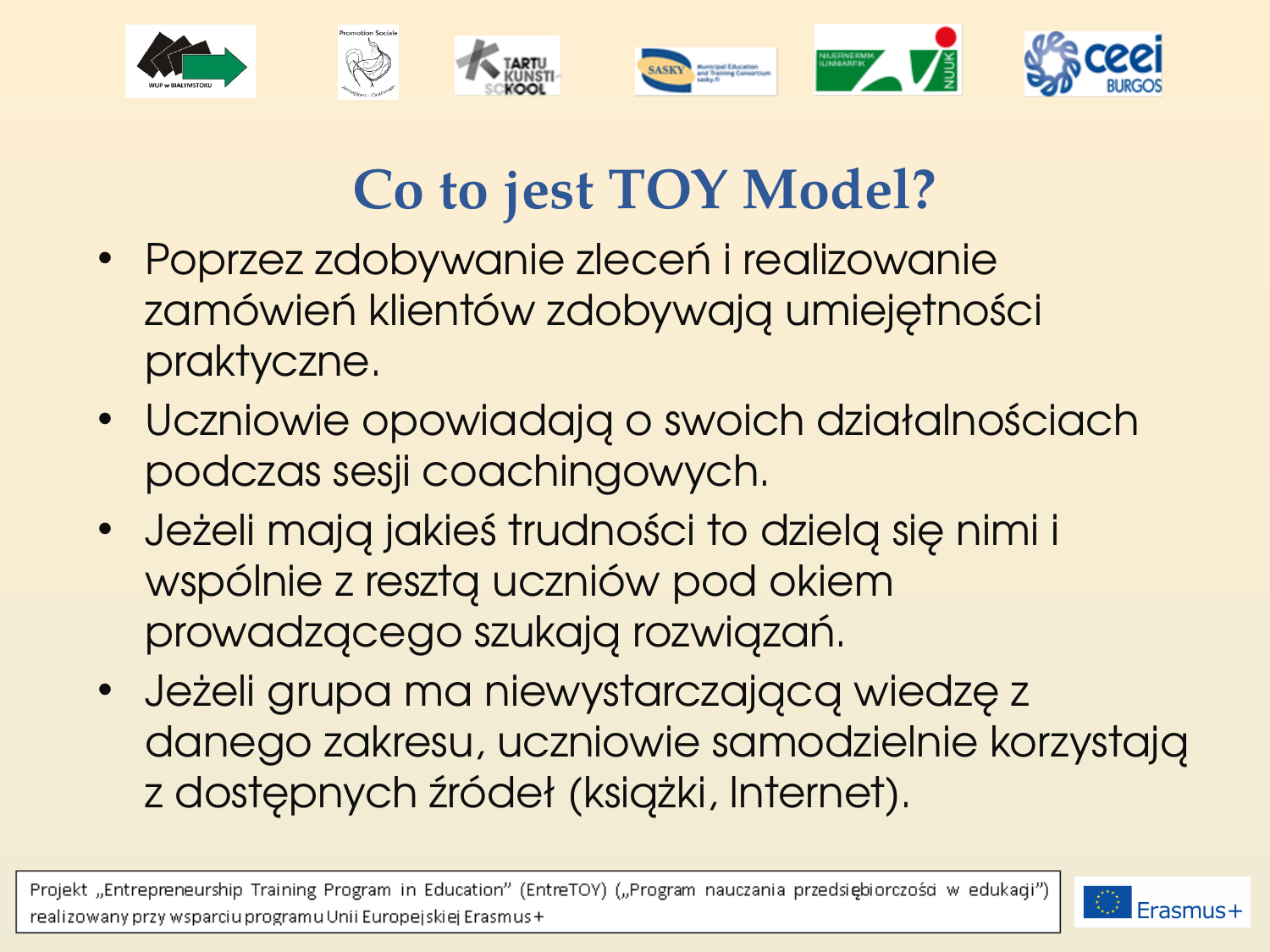

# Co to jest TOY Model?
Poprzez zdobywanie zleceń i realizowanie zamówień klientów zdobywają umiejętności praktyczne.
Uczniowie opowiadają o swoich działalnościach podczas sesji coachingowych.
Jeżeli mają jakieś trudności to dzielą się nimi i wspólnie z resztą uczniów pod okiem prowadzącego szukają rozwiązań.
Jeżeli grupa ma niewystarczającą wiedzę z danego zakresu, uczniowie samodzielnie korzystają z dostępnych źródeł (książki, Internet).